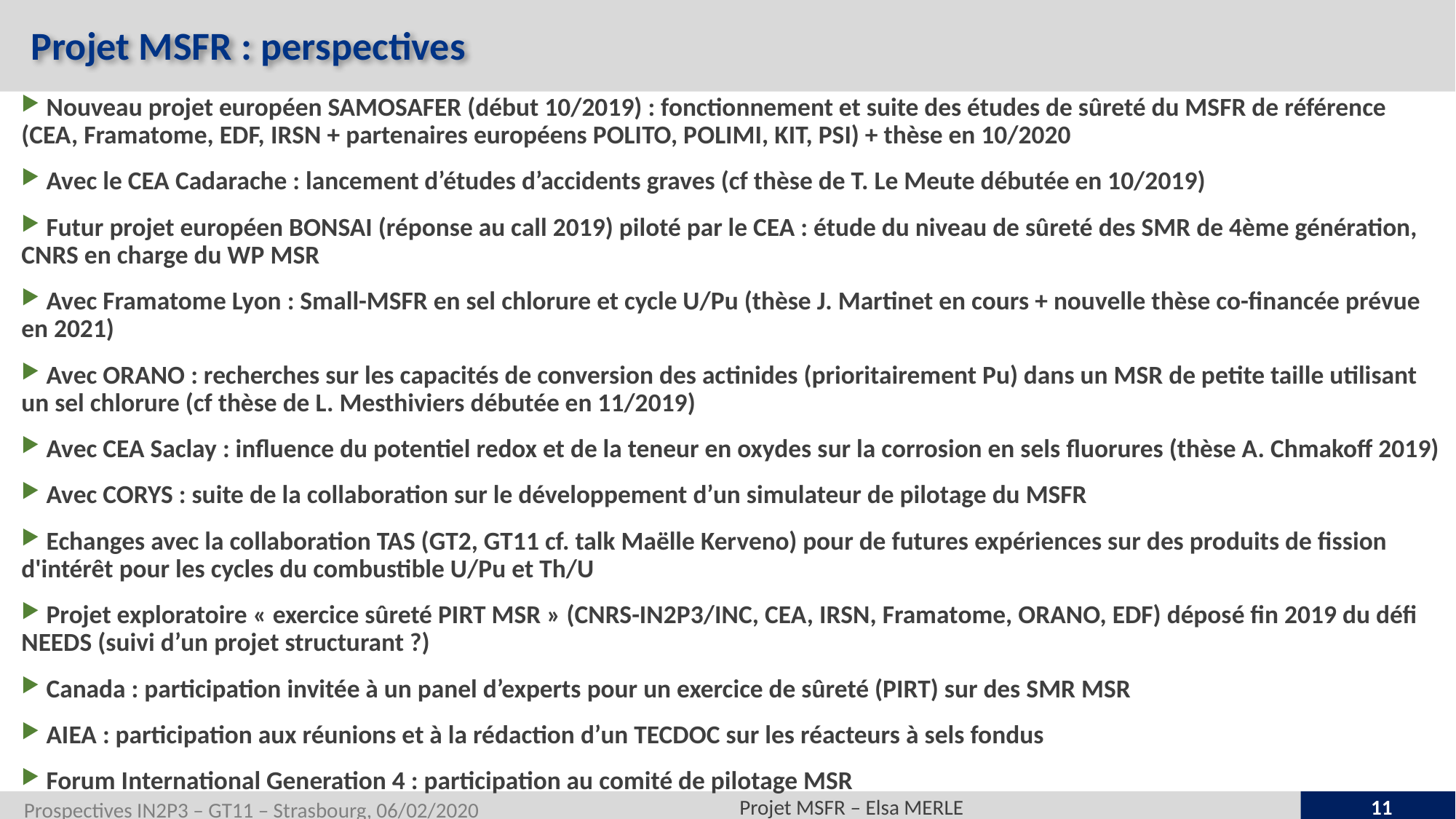

Projet MSFR : perspectives
 Nouveau projet européen SAMOSAFER (début 10/2019) : fonctionnement et suite des études de sûreté du MSFR de référence (CEA, Framatome, EDF, IRSN + partenaires européens POLITO, POLIMI, KIT, PSI) + thèse en 10/2020
 Avec le CEA Cadarache : lancement d’études d’accidents graves (cf thèse de T. Le Meute débutée en 10/2019)
 Futur projet européen BONSAI (réponse au call 2019) piloté par le CEA : étude du niveau de sûreté des SMR de 4ème génération, CNRS en charge du WP MSR
 Avec Framatome Lyon : Small-MSFR en sel chlorure et cycle U/Pu (thèse J. Martinet en cours + nouvelle thèse co-financée prévue en 2021)
 Avec ORANO : recherches sur les capacités de conversion des actinides (prioritairement Pu) dans un MSR de petite taille utilisant un sel chlorure (cf thèse de L. Mesthiviers débutée en 11/2019)
 Avec CEA Saclay : influence du potentiel redox et de la teneur en oxydes sur la corrosion en sels fluorures (thèse A. Chmakoff 2019)
 Avec CORYS : suite de la collaboration sur le développement d’un simulateur de pilotage du MSFR
 Echanges avec la collaboration TAS (GT2, GT11 cf. talk Maëlle Kerveno) pour de futures expériences sur des produits de fission d'intérêt pour les cycles du combustible U/Pu et Th/U
 Projet exploratoire « exercice sûreté PIRT MSR » (CNRS-IN2P3/INC, CEA, IRSN, Framatome, ORANO, EDF) déposé fin 2019 du défi NEEDS (suivi d’un projet structurant ?)
 Canada : participation invitée à un panel d’experts pour un exercice de sûreté (PIRT) sur des SMR MSR
 AIEA : participation aux réunions et à la rédaction d’un TECDOC sur les réacteurs à sels fondus
 Forum International Generation 4 : participation au comité de pilotage MSR
11